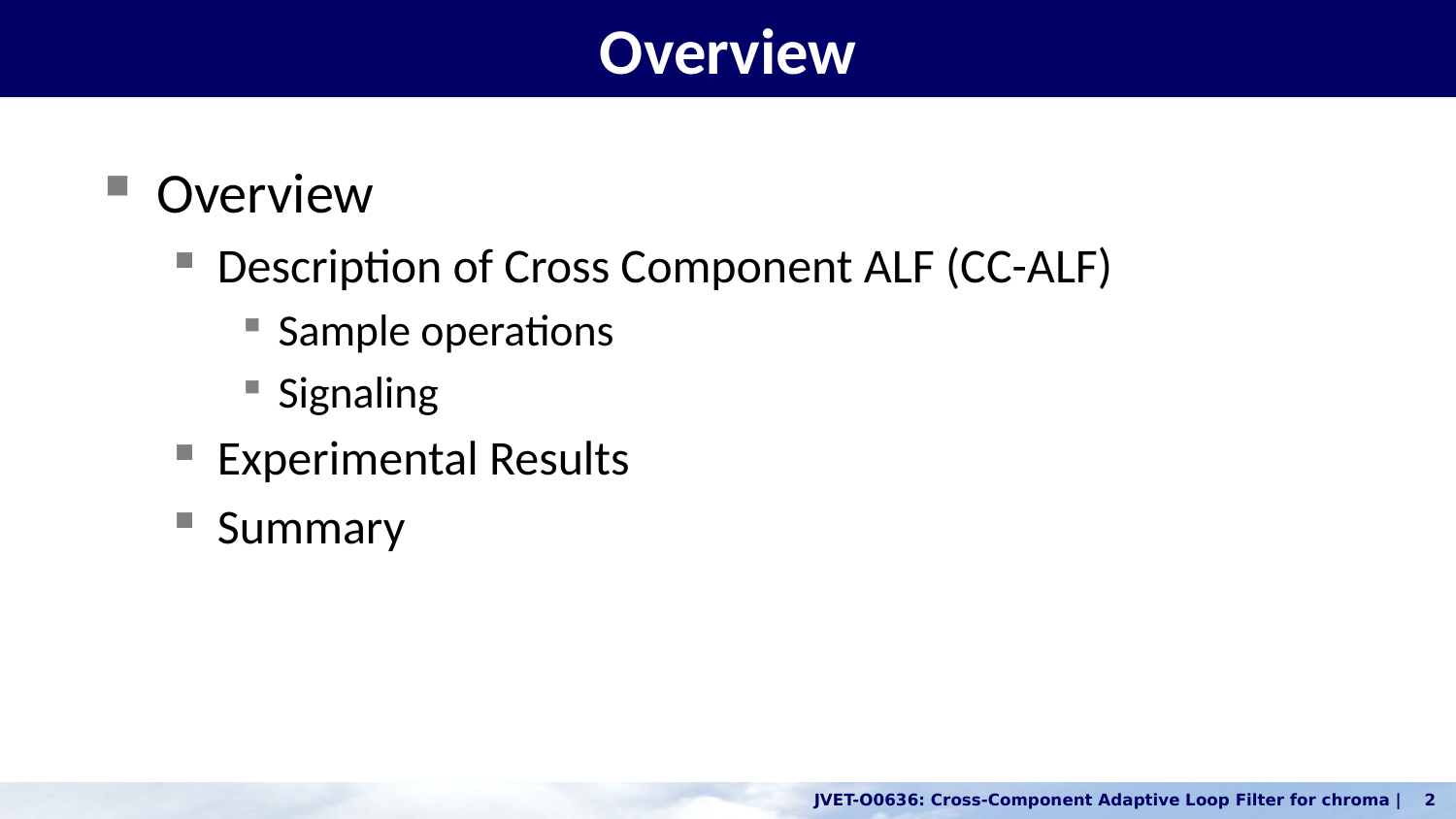

# Overview
Overview
Description of Cross Component ALF (CC-ALF)
Sample operations
Signaling
Experimental Results
Summary